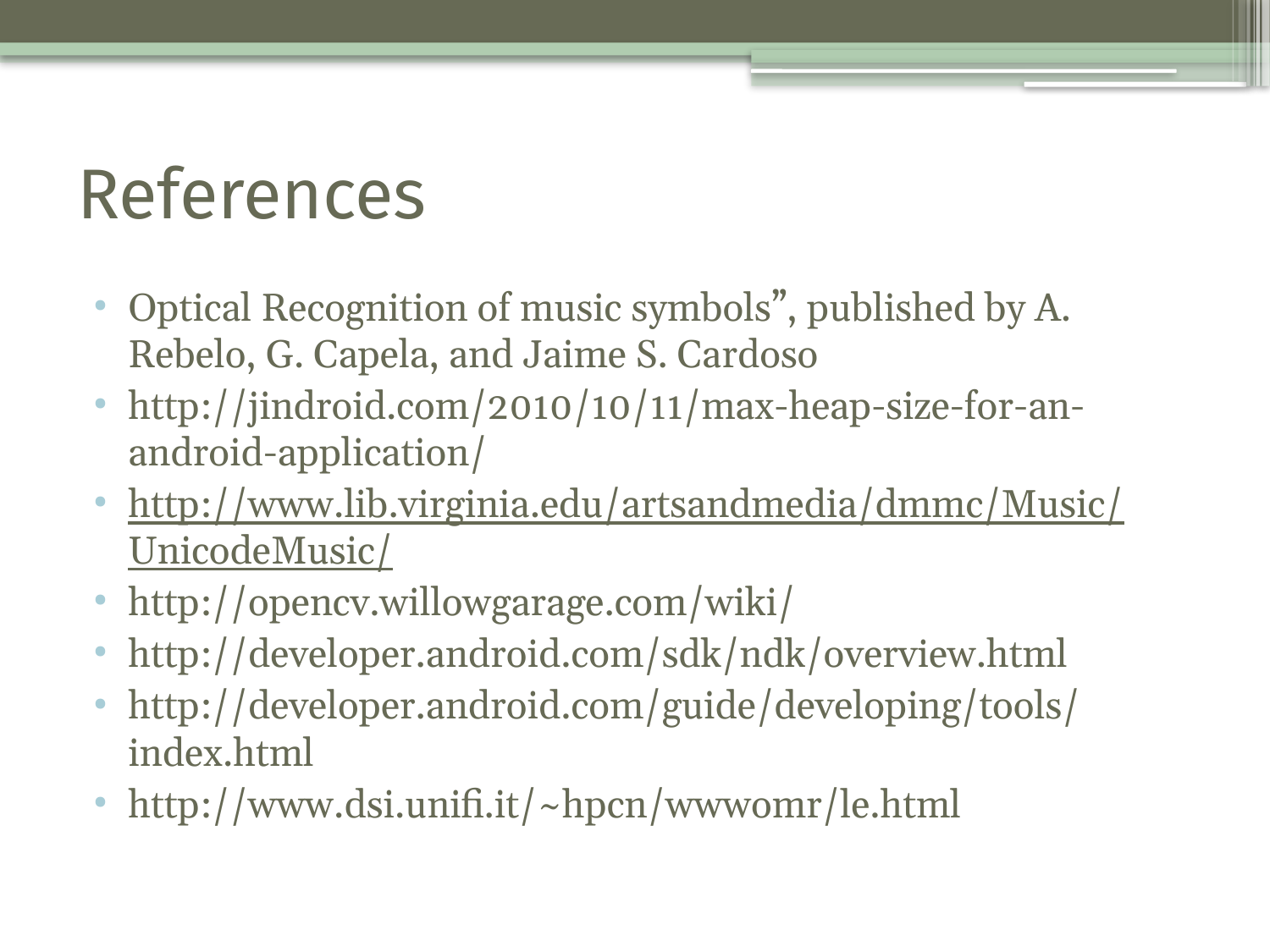

# References
Optical Recognition of music symbols”, published by A. Rebelo, G. Capela, and Jaime S. Cardoso
http://jindroid.com/2010/10/11/max-heap-size-for-an-android-application/
http://www.lib.virginia.edu/artsandmedia/dmmc/Music/UnicodeMusic/
http://opencv.willowgarage.com/wiki/
http://developer.android.com/sdk/ndk/overview.html
http://developer.android.com/guide/developing/tools/index.html
http://www.dsi.unifi.it/~hpcn/wwwomr/le.html